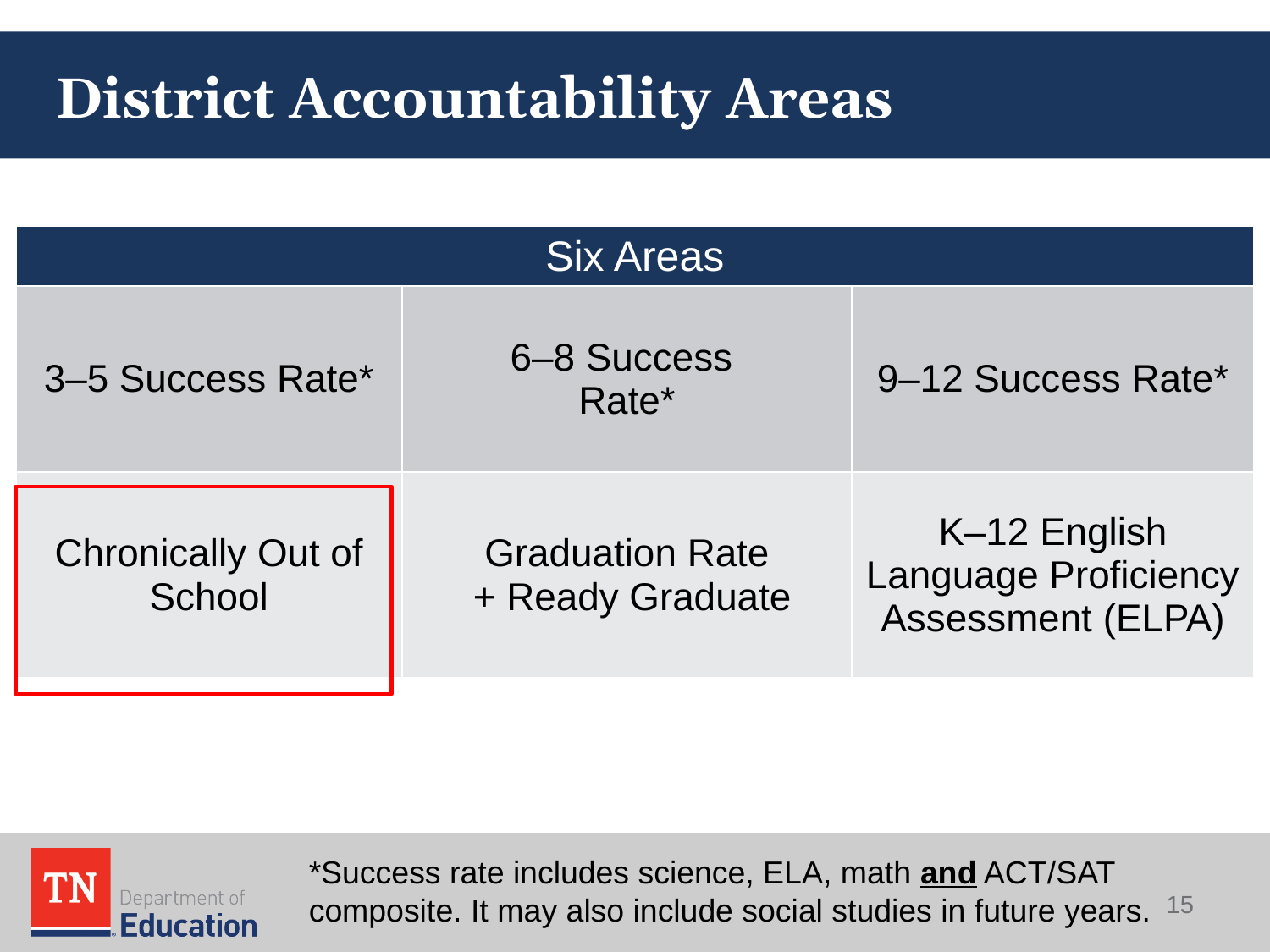

# District Accountability Areas
| Six Areas |  |  |
| --- | --- | --- |
| 3–5 Success Rate\* | 6–8 Success Rate\* | 9–12 Success Rate\* |
| Chronically Out of School | Graduation Rate + Ready Graduate | K–12 English Language Proficiency Assessment (ELPA) |

*Success rate includes science, ELA, math and ACT/SAT composite. It may also include social studies in future years.
15